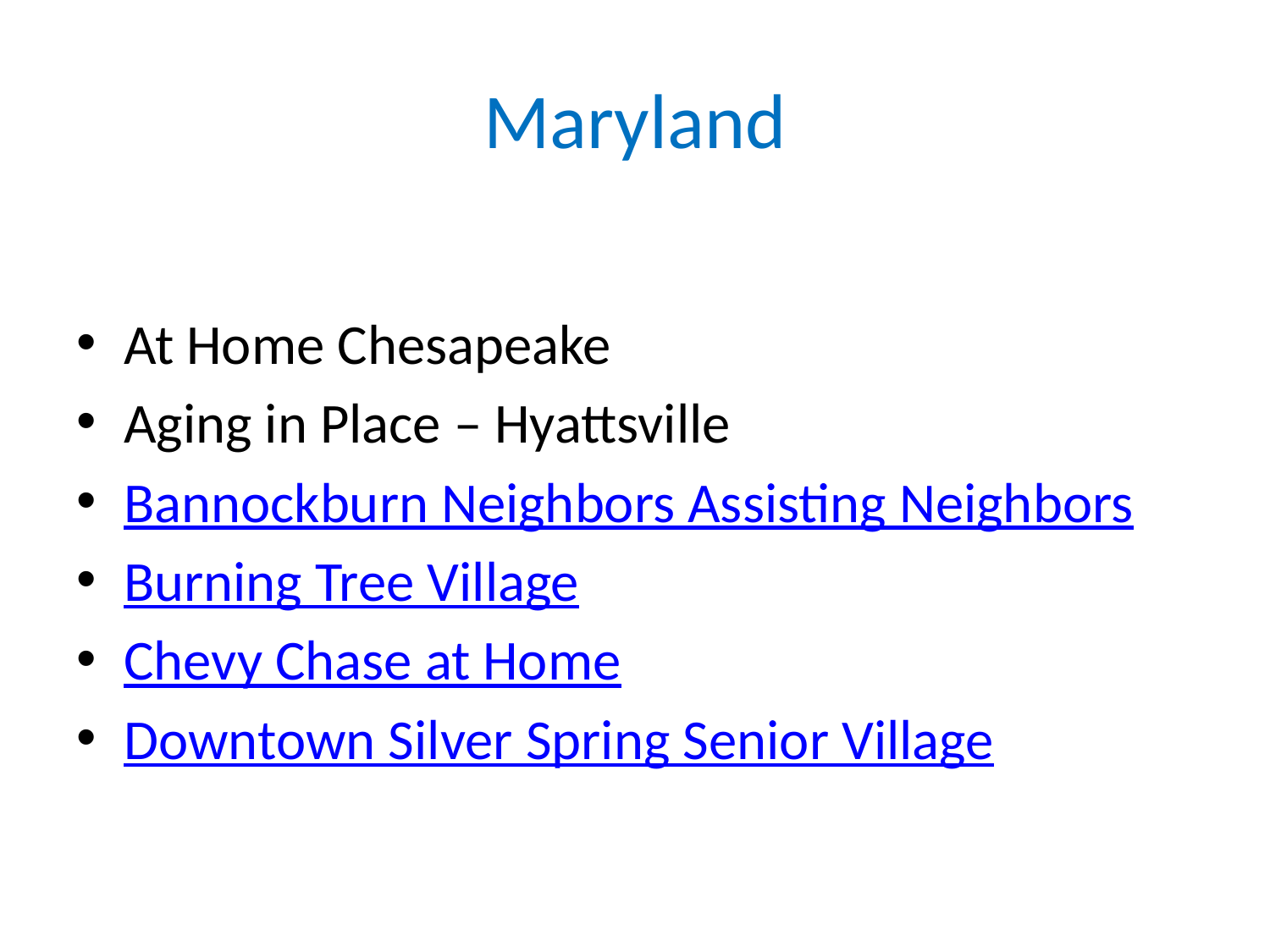

# Maryland

At Home Chesapeake
Aging in Place – Hyattsville
Bannockburn Neighbors Assisting Neighbors
Burning Tree Village
Chevy Chase at Home
Downtown Silver Spring Senior Village